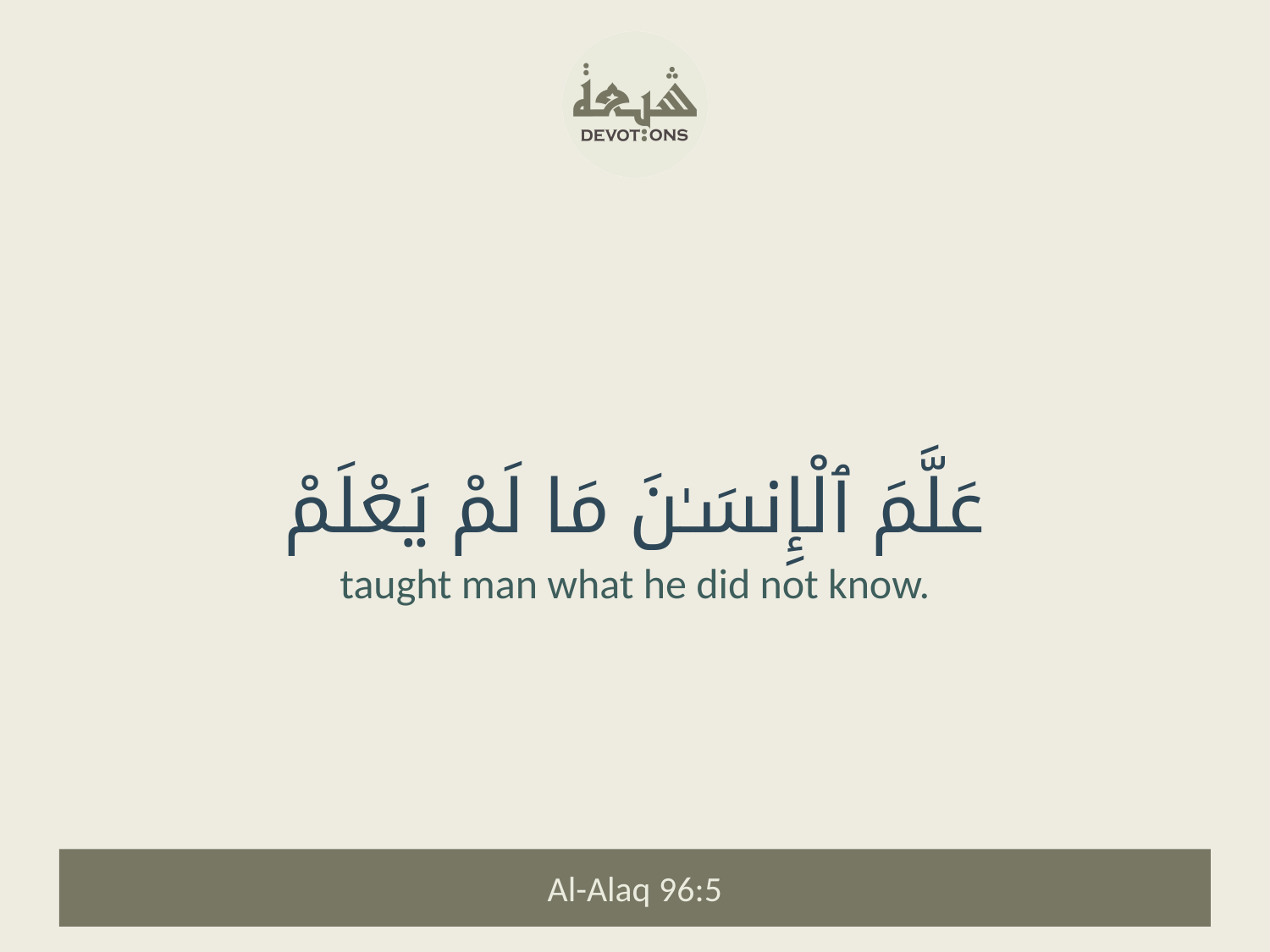

عَلَّمَ ٱلْإِنسَـٰنَ مَا لَمْ يَعْلَمْ
taught man what he did not know.
Al-Alaq 96:5